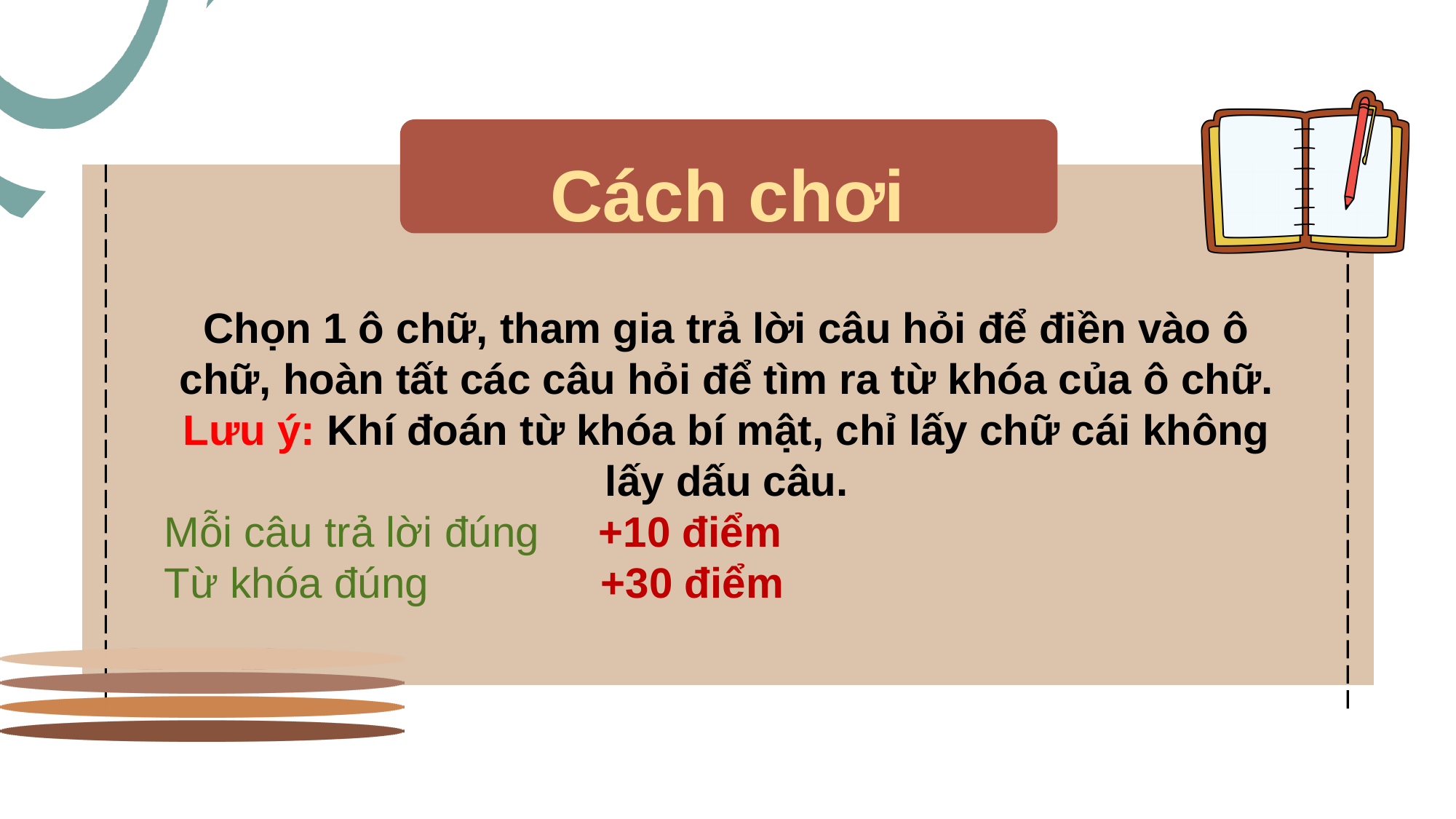

Cách chơi

Chọn 1 ô chữ, tham gia trả lời câu hỏi để điền vào ô chữ, hoàn tất các câu hỏi để tìm ra từ khóa của ô chữ.
Lưu ý: Khí đoán từ khóa bí mật, chỉ lấy chữ cái không lấy dấu câu.
Mỗi câu trả lời đúng     +10 điểm
Từ khóa đúng      	+30 điểm